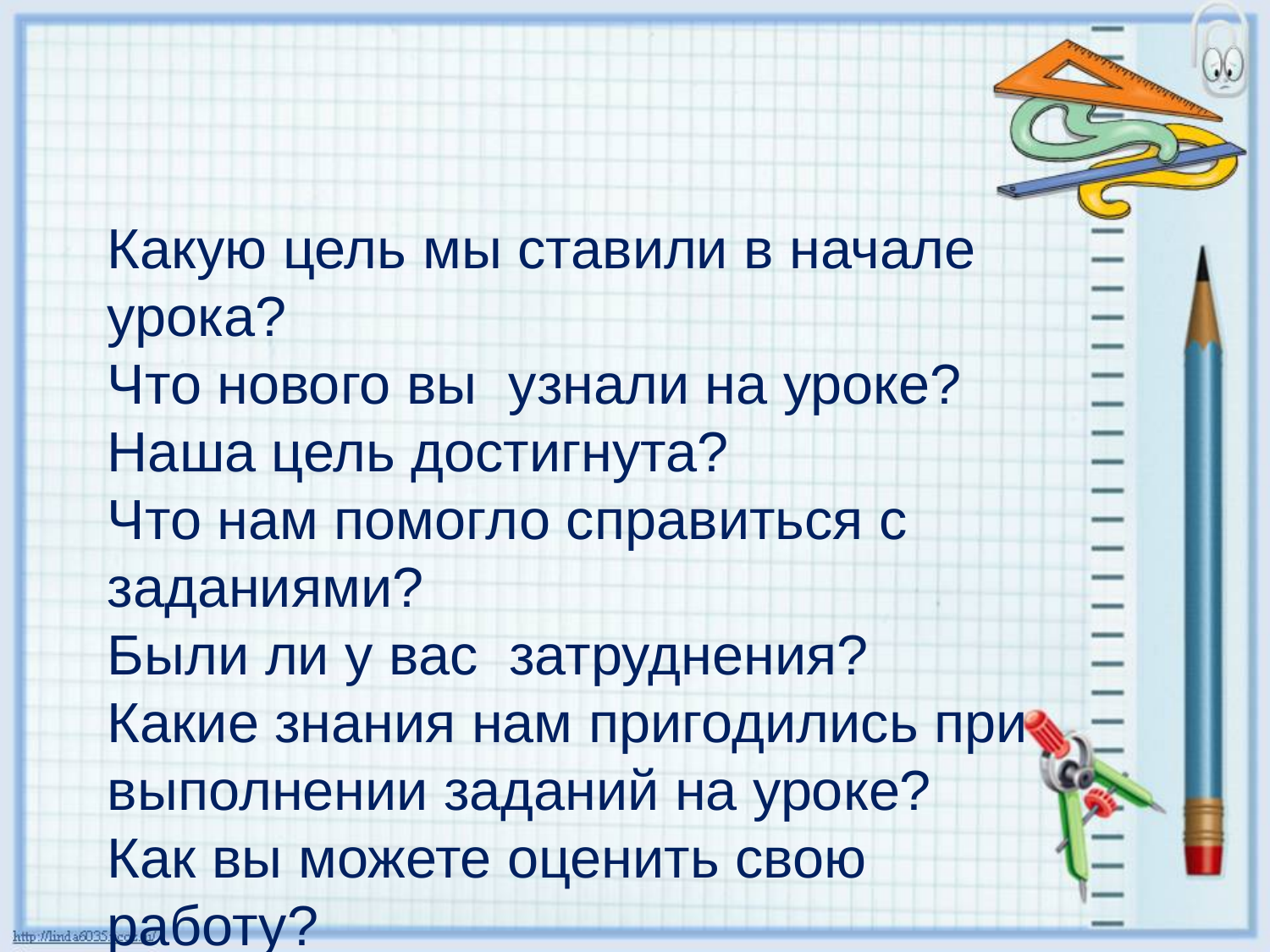

Какую цель мы ставили в начале урока?
Что нового вы  узнали на уроке?
Наша цель достигнута?
Что нам помогло справиться с заданиями?
Были ли у вас  затруднения?
Какие знания нам пригодились при выполнении заданий на уроке?
Как вы можете оценить свою работу?